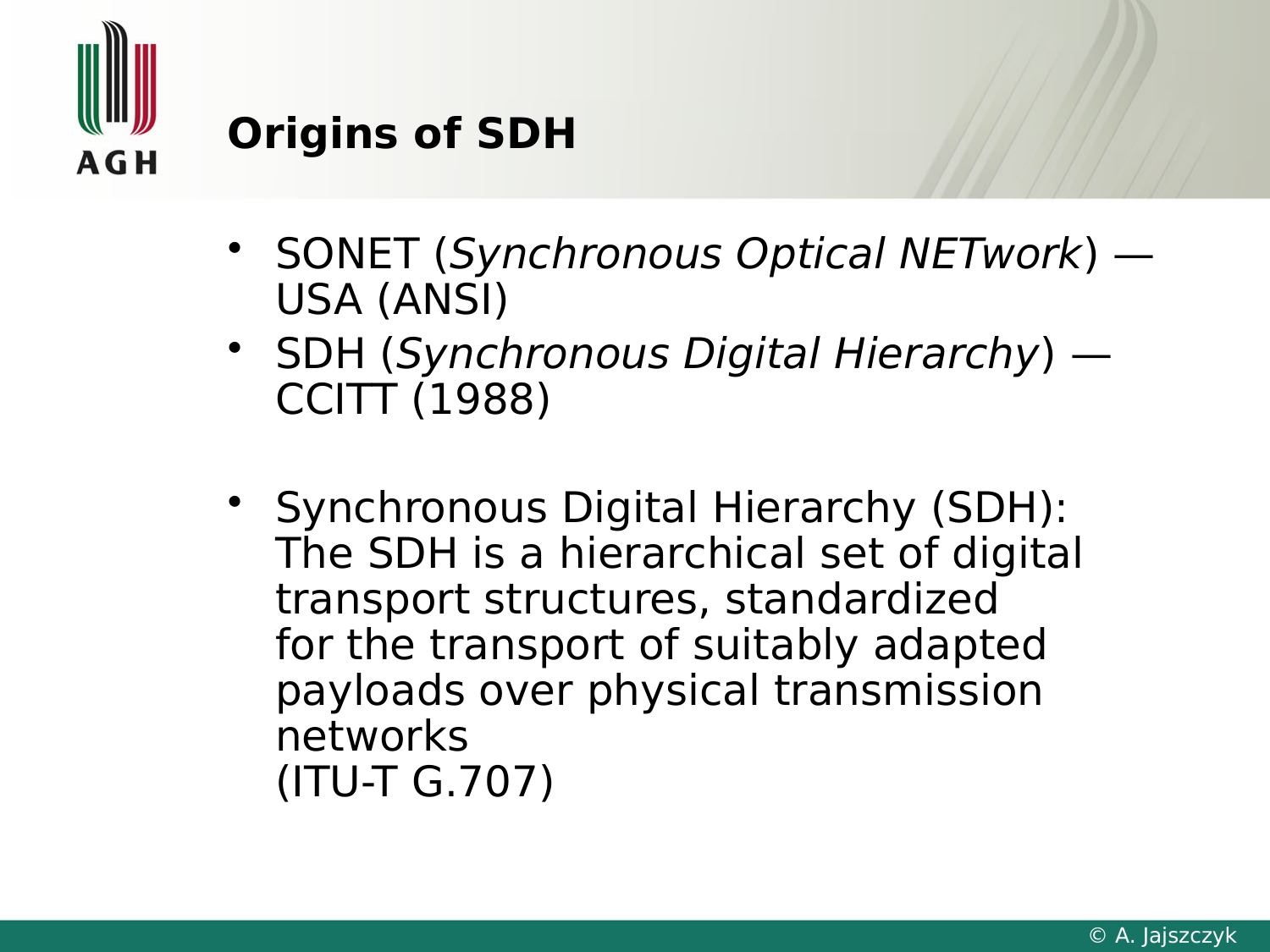

# Origins of SDH
SONET (Synchronous Optical NETwork) — USA (ANSI)
SDH (Synchronous Digital Hierarchy) — CCITT (1988)

Synchronous Digital Hierarchy (SDH):
The SDH is a hierarchical set of digital transport structures, standardized
for the transport of suitably adapted payloads over physical transmission networks
(ITU-T G.707)